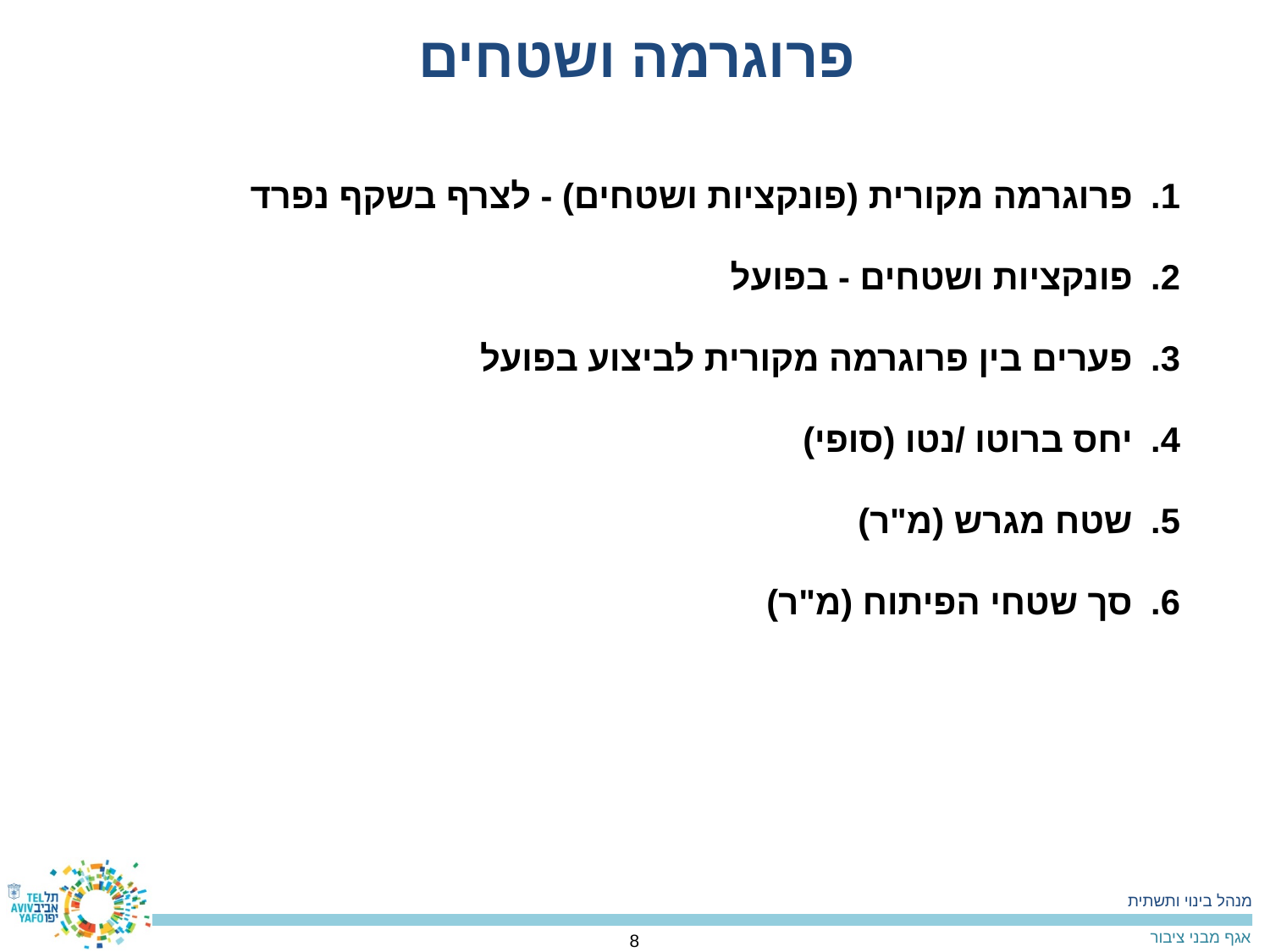

פרוגרמה ושטחים
פרוגרמה מקורית (פונקציות ושטחים) - לצרף בשקף נפרד
פונקציות ושטחים - בפועל
פערים בין פרוגרמה מקורית לביצוע בפועל
יחס ברוטו /נטו (סופי)
שטח מגרש (מ"ר)
סך שטחי הפיתוח (מ"ר)